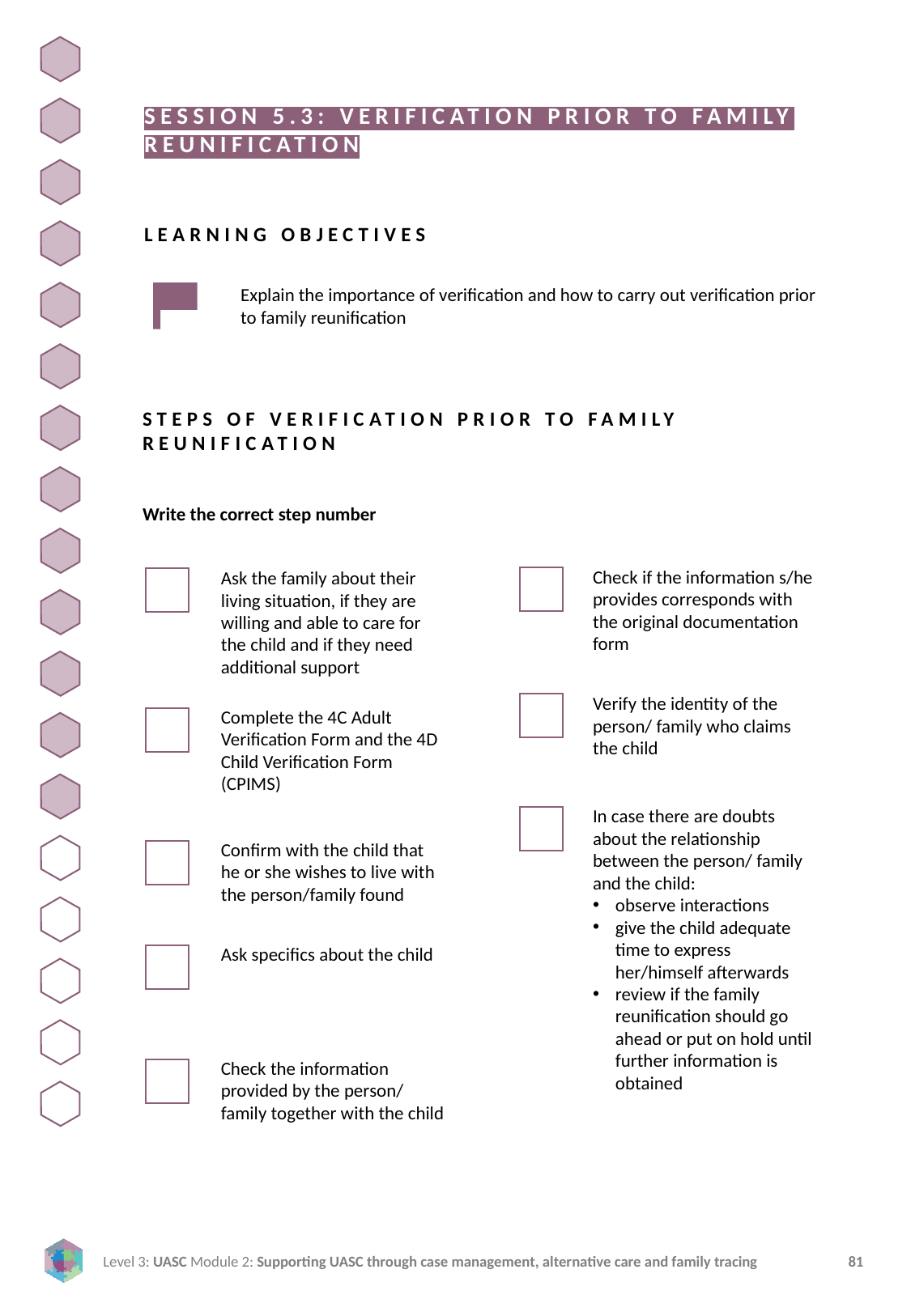

SESSION 5.3: VERIFICATION PRIOR TO FAMILY REUNIFICATION

LEARNING OBJECTIVES

Explain the importance of verification and how to carry out verification prior to family reunification

STEPS OF VERIFICATION PRIOR TO FAMILY REUNIFICATION

Write the correct step number

Check if the information s/he provides corresponds with the original documentation form

Ask the family about their living situation, if they are willing and able to care for the child and if they need additional support

Verify the identity of the person/ family who claims the child

Complete the 4C Adult Verification Form and the 4D Child Verification Form (CPIMS)

In case there are doubts about the relationship between the person/ family and the child:
observe interactions
give the child adequate time to express her/himself afterwards
review if the family reunification should go ahead or put on hold until further information is obtained

Confirm with the child that he or she wishes to live with the person/family found

Ask specifics about the child

Check the information provided by the person/ family together with the child